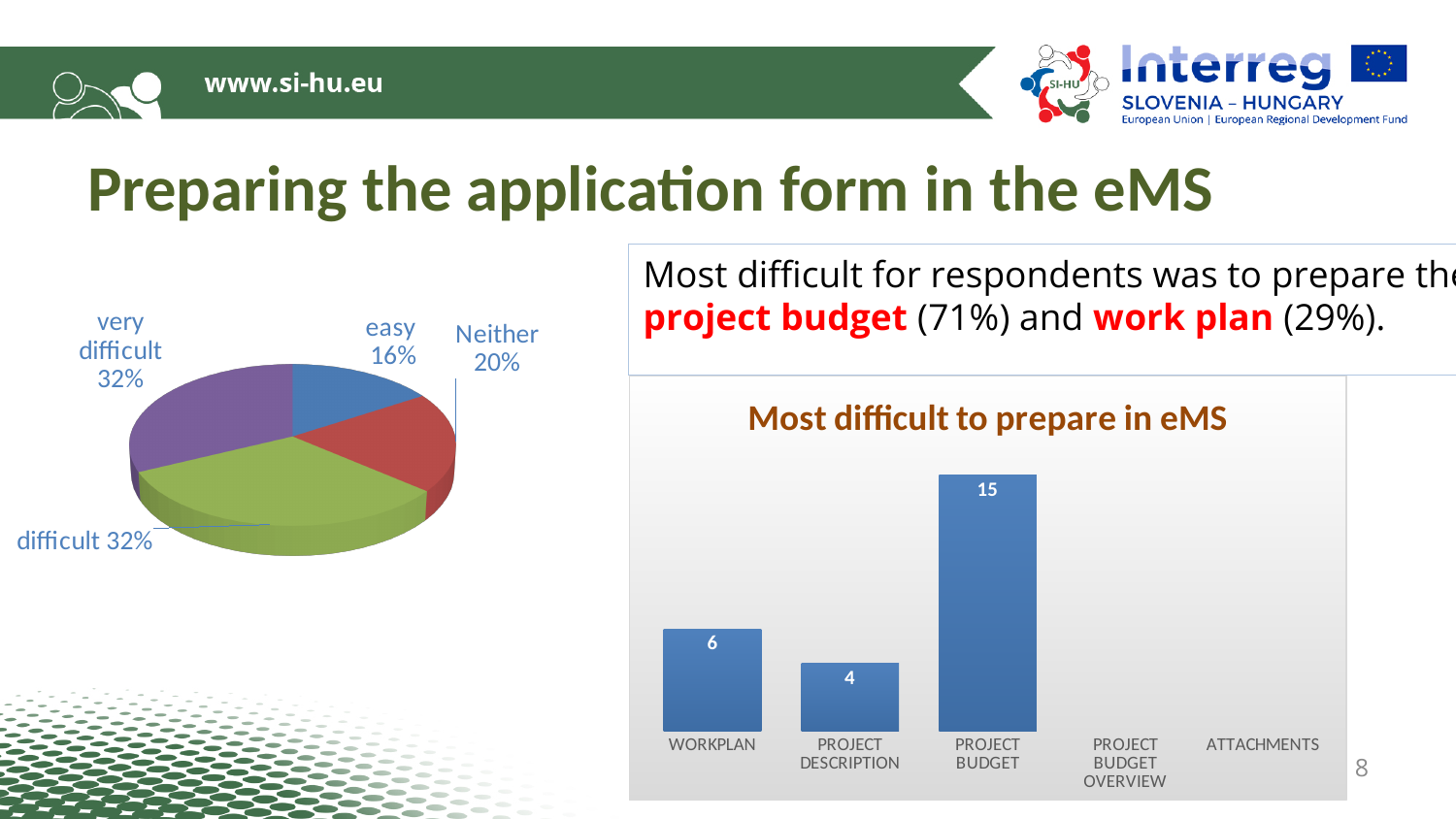

# Preparing the application form in the eMS

[unsupported chart]

Most difficult for respondents was to prepare the project budget (71%) and work plan (29%).

### Chart: Most difficult to prepare in eMS

| Category |  |
|---|---|
| WORKPLAN | 6.0 |
| PROJECT DESCRIPTION | 4.0 |
| PROJECT BUDGET | 15.0 |
| PROJECT BUDGET OVERVIEW | None |
| ATTACHMENTS | None |
8